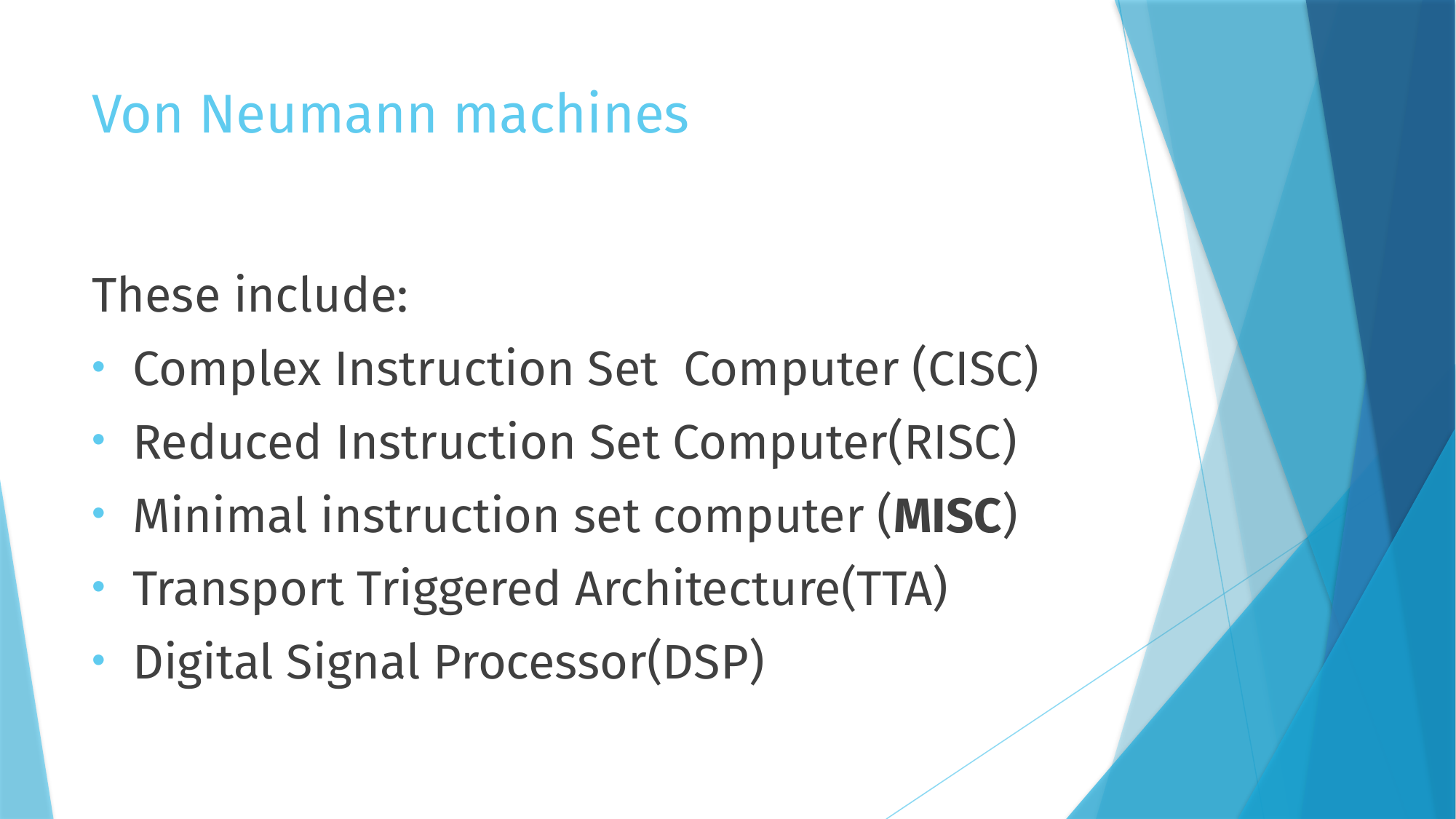

# Von Neumann machines
These include:
Complex Instruction Set  Computer (CISC)
Reduced Instruction Set Computer(RISC)
Minimal instruction set computer (MISC)
Transport Triggered Architecture(TTA)
Digital Signal Processor(DSP)